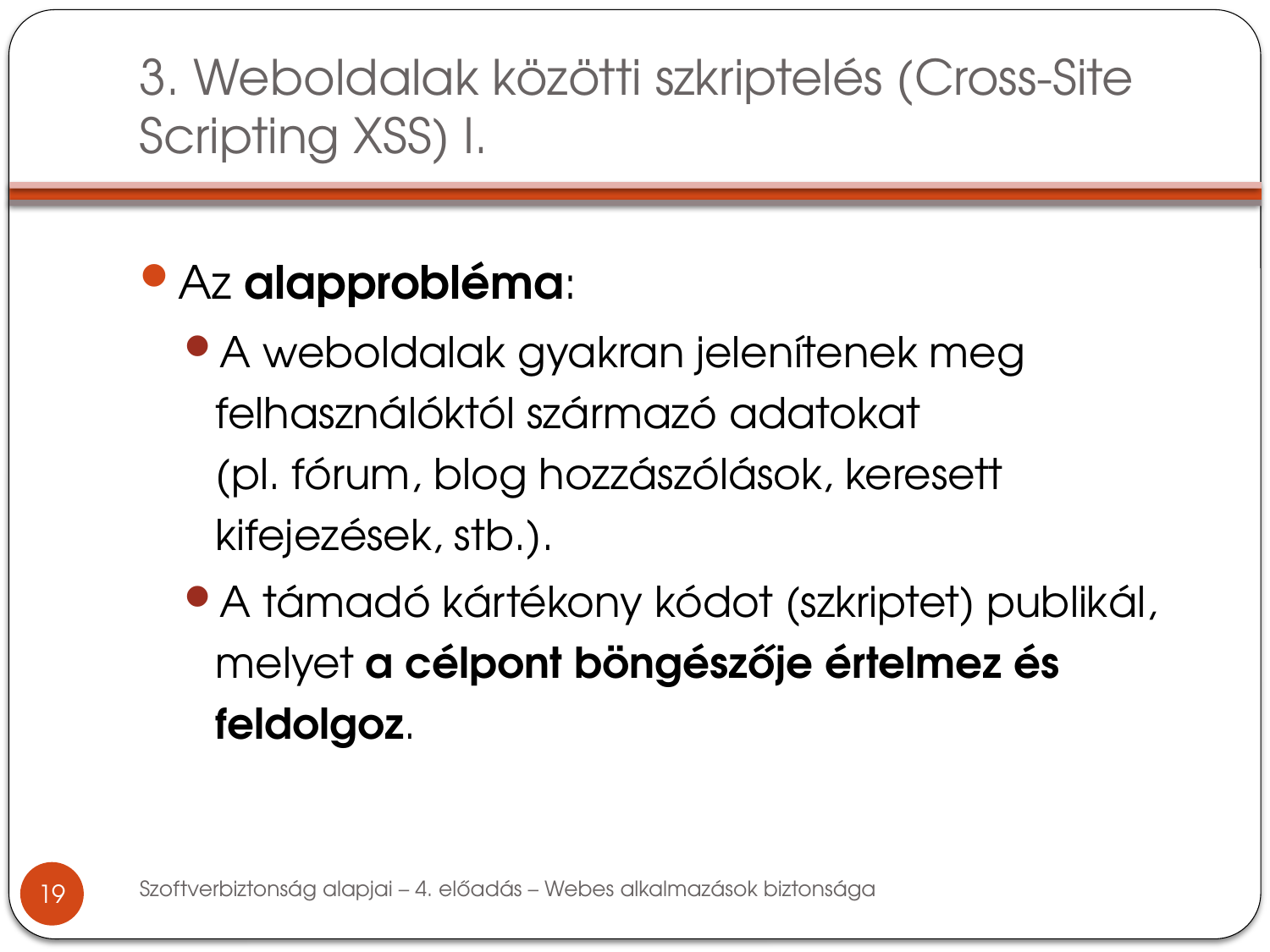

# 3. Weboldalak közötti szkriptelés (Cross-Site Scripting XSS) I.
Az alapprobléma:
A weboldalak gyakran jelenítenek meg felhasználóktól származó adatokat
(pl. fórum, blog hozzászólások, keresett kifejezések, stb.).
A támadó kártékony kódot (szkriptet) publikál, melyet a célpont böngészője értelmez és feldolgoz.
Szoftverbiztonság alapjai – 4. előadás – Webes alkalmazások biztonsága
19